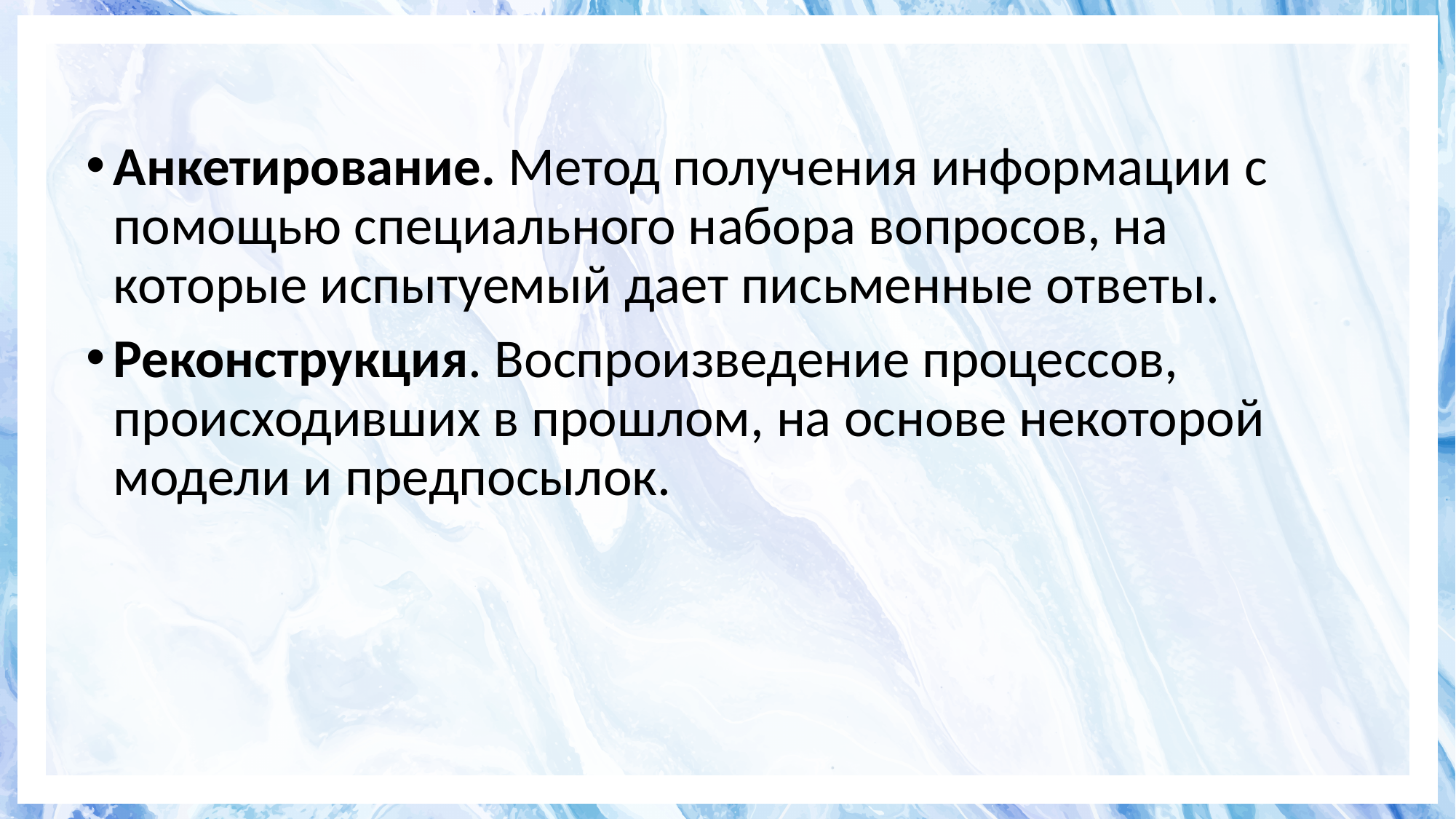

#
Анкетирование. Метод получения информации с помощью специального набора вопросов, на которые испытуемый дает письменные ответы.
Реконструкция. Воспроизведение процессов, происходивших в прошлом, на основе некоторой модели и предпосылок.